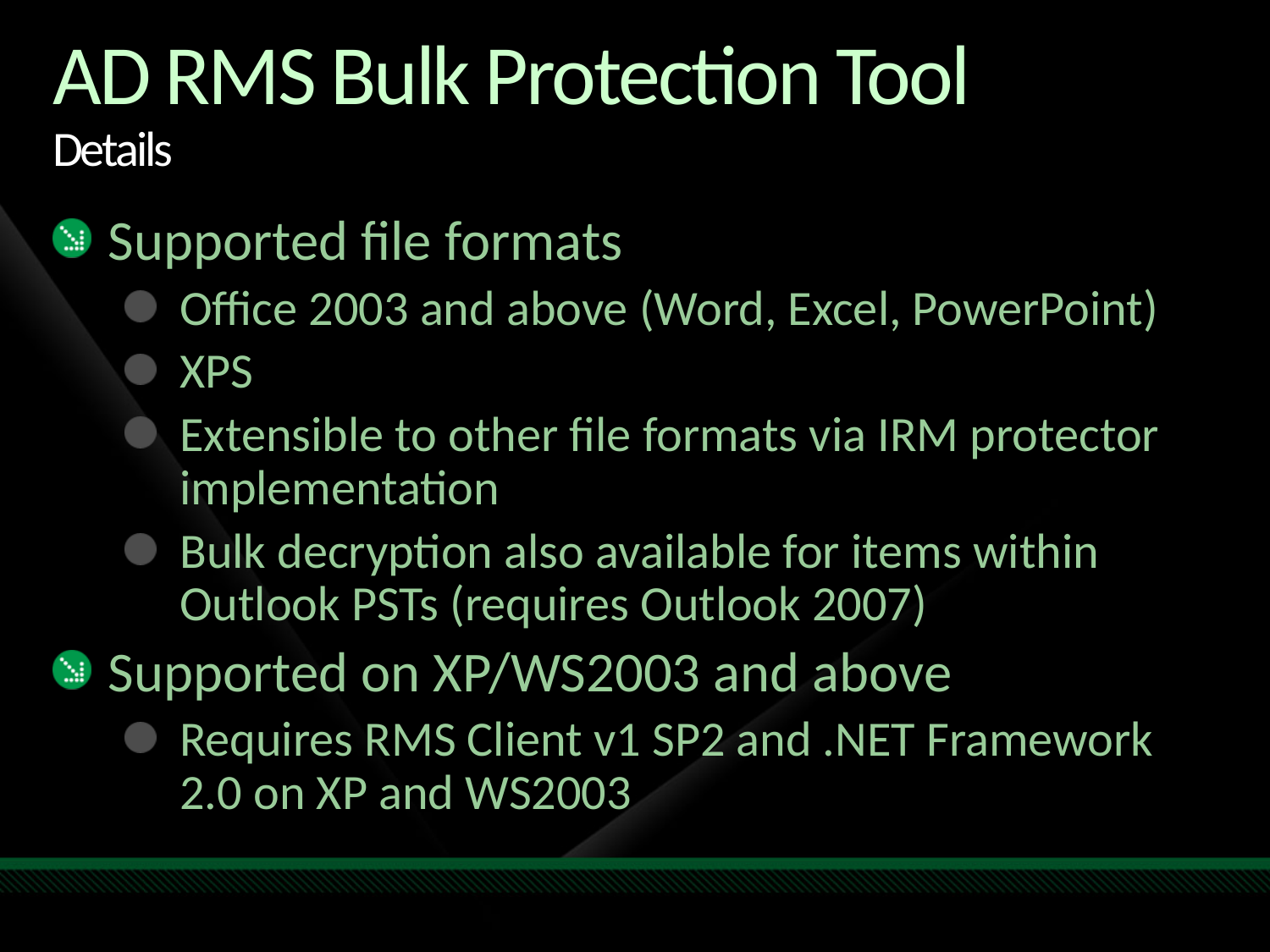

# AD RMS Bulk Protection Tool Details
Supported file formats
Office 2003 and above (Word, Excel, PowerPoint)
XPS
Extensible to other file formats via IRM protector implementation
Bulk decryption also available for items within Outlook PSTs (requires Outlook 2007)
Supported on XP/WS2003 and above
Requires RMS Client v1 SP2 and .NET Framework 2.0 on XP and WS2003